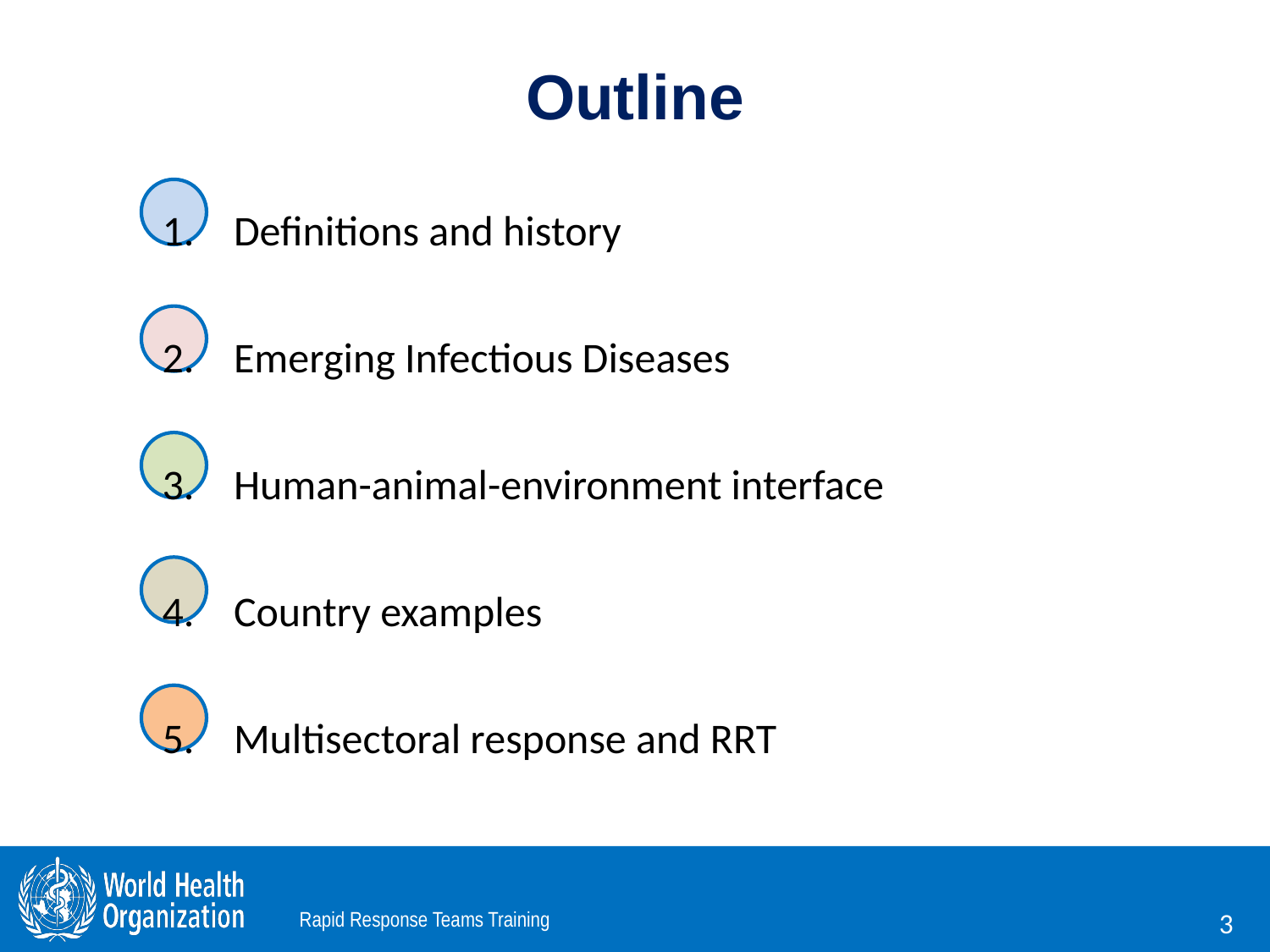

# Outline
Definitions and history
Emerging Infectious Diseases
Human-animal-environment interface
Country examples
Multisectoral response and RRT